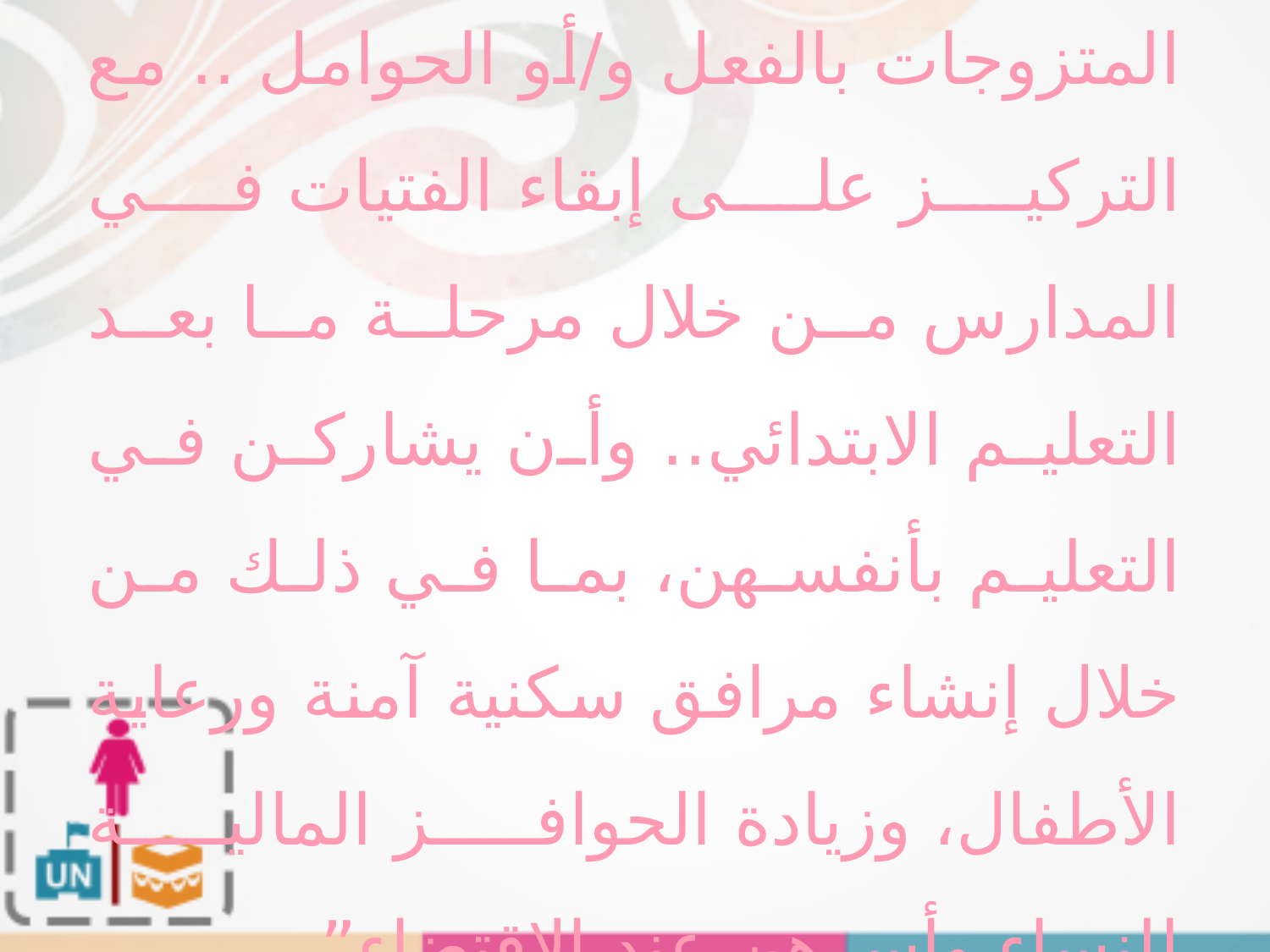

"الدعم المؤسسي، بالنسبة للفتيات المتزوجات بالفعل و/أو الحوامل .. مع التركيز على إبقاء الفتيات في المدارس من خلال مرحلة ما بعد التعليم الابتدائي.. وأن يشاركن في التعليم بأنفسهن، بما في ذلك من خلال إنشاء مرافق سكنية آمنة ورعاية الأطفال، وزيادة الحوافز المالية للنساء وأسرهن عند الاقتضاء”.
البند “(B/rr)- وثيقة العنف- مارس 2013